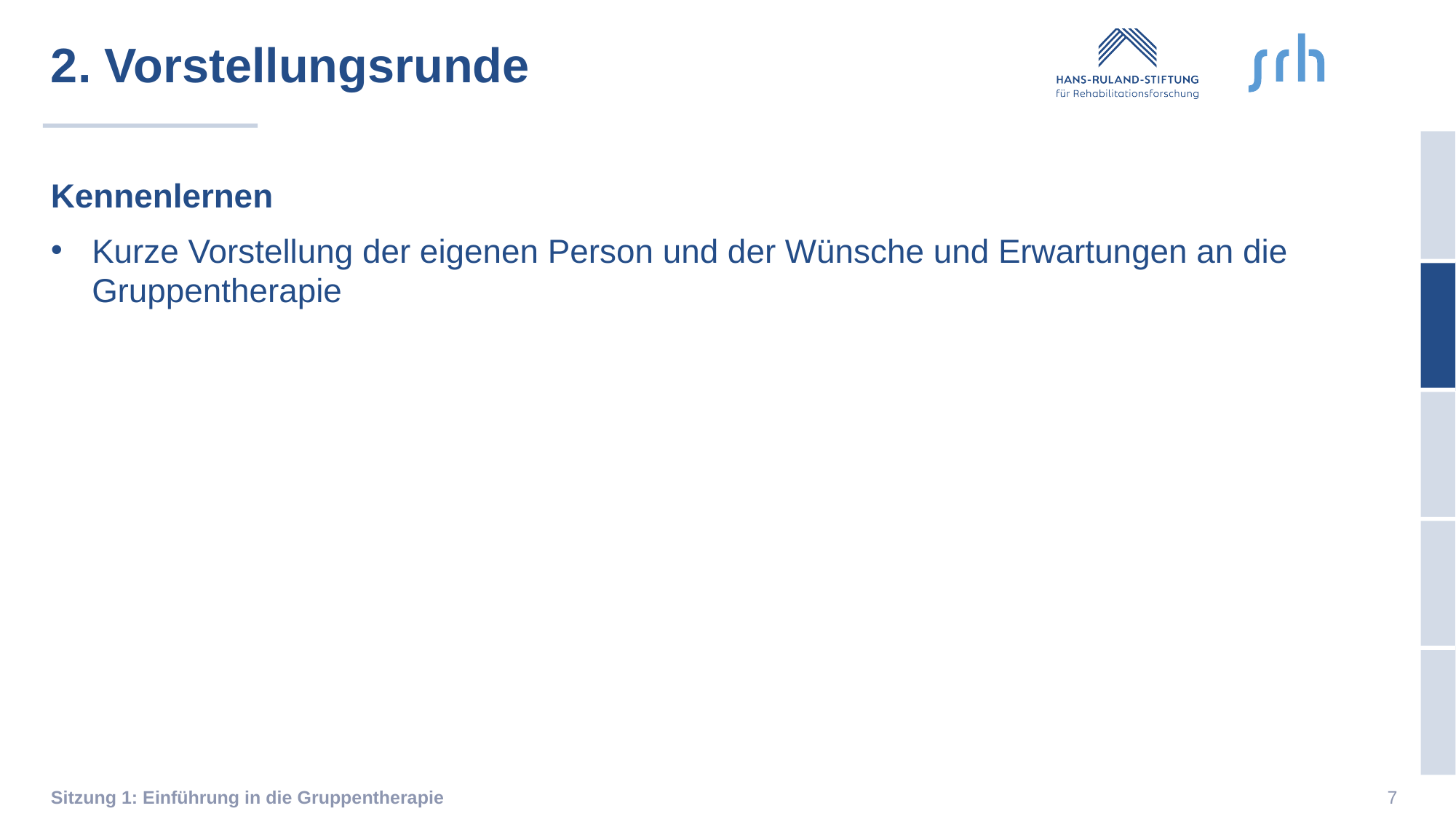

# 2. Vorstellungsrunde
Kennenlernen
Kurze Vorstellung der eigenen Person und der Wünsche und Erwartungen an die Gruppentherapie

Sitzung 1: Einführung in die Gruppentherapie
7